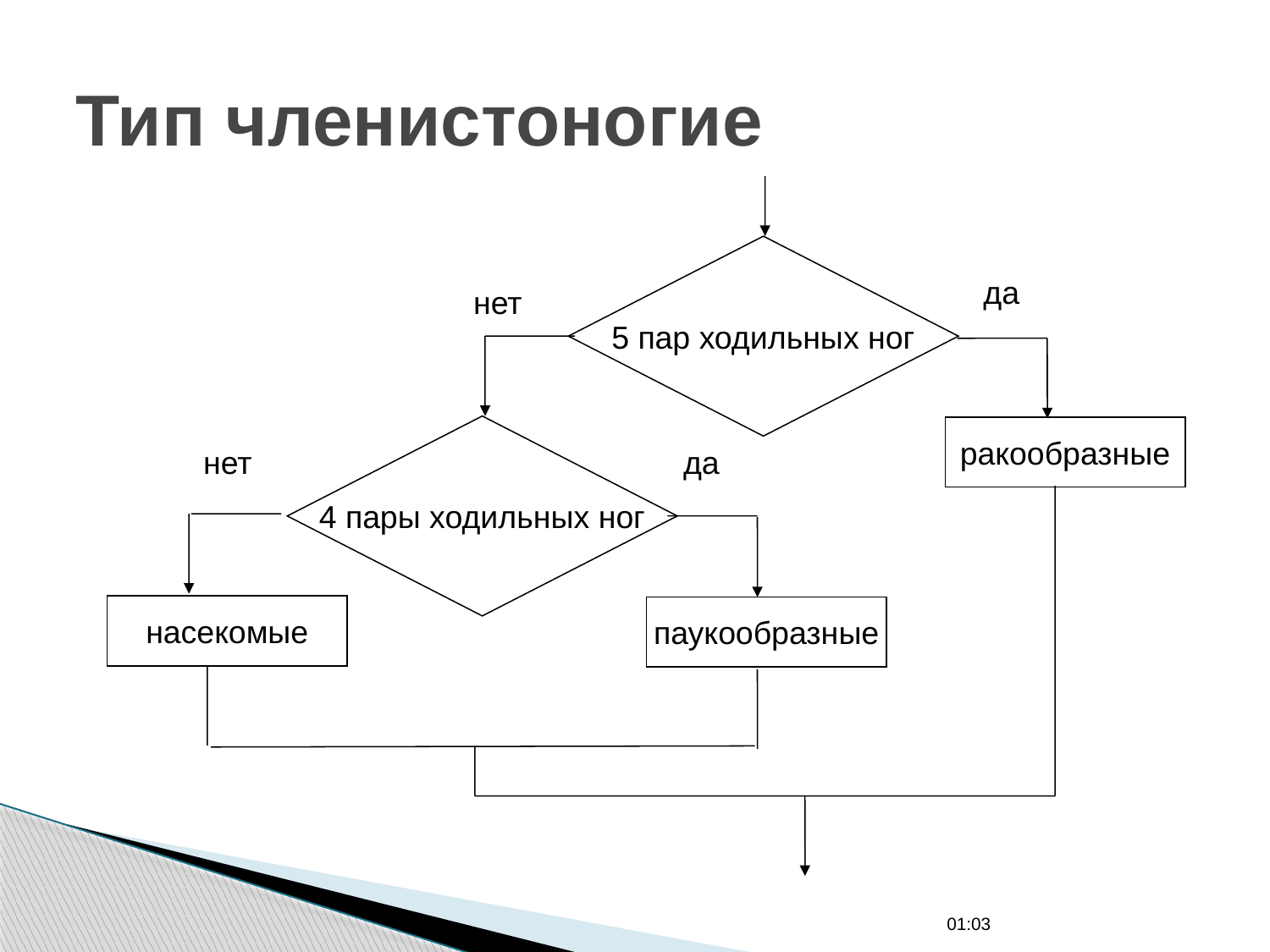

# Тип членистоногие

5 пар ходильных ног
да
нет

4 пары ходильных ног
ракообразные
нет
да

насекомые
паукообразные

01:03